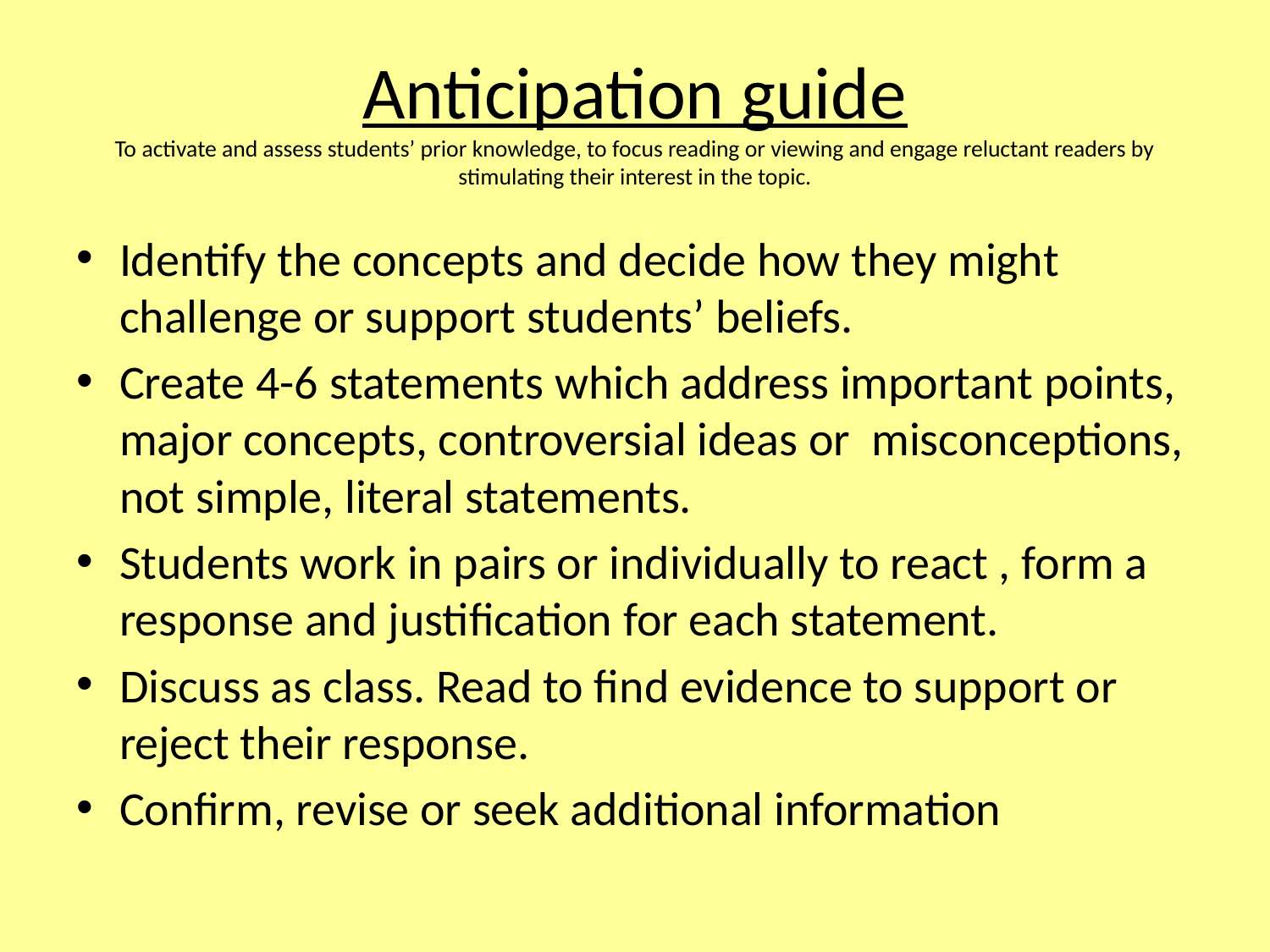

# Anticipation guide To activate and assess students’ prior knowledge, to focus reading or viewing and engage reluctant readers by stimulating their interest in the topic.
Identify the concepts and decide how they might challenge or support students’ beliefs.
Create 4-6 statements which address important points, major concepts, controversial ideas or  misconceptions, not simple, literal statements.
Students work in pairs or individually to react , form a response and justification for each statement.
Discuss as class. Read to find evidence to support or reject their response.
Confirm, revise or seek additional information